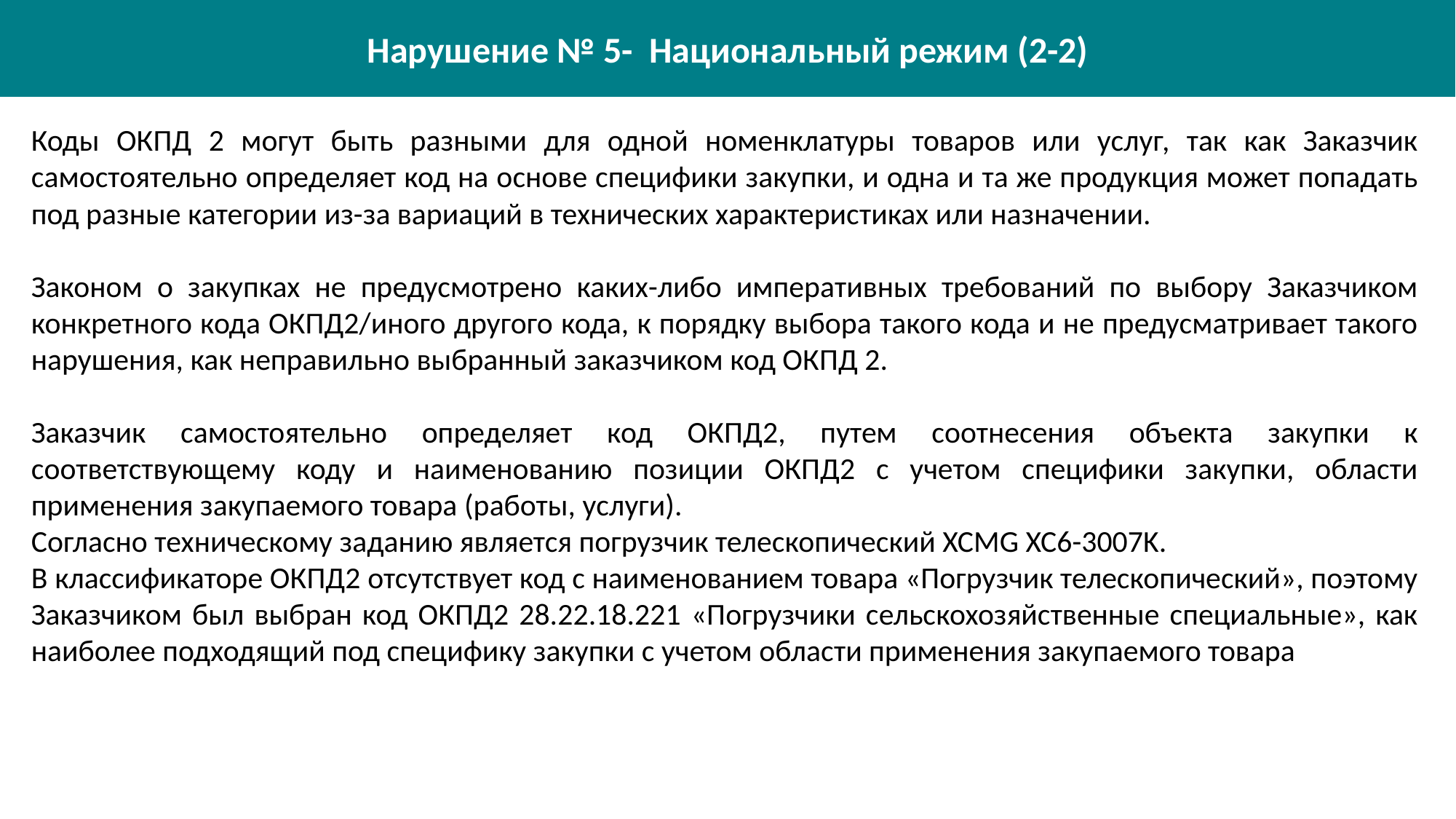

Нарушение № 5-  Национальный режим (2-2)

Коды ОКПД 2 могут быть разными для одной номенклатуры товаров или услуг, так как Заказчик самостоятельно определяет код на основе специфики закупки, и одна и та же продукция может попадать под разные категории из-за вариаций в технических характеристиках или назначении.

Законом о закупках не предусмотрено каких-либо императивных требований по выбору Заказчиком конкретного кода ОКПД2/иного другого кода, к порядку выбора такого кода и не предусматривает такого нарушения, как неправильно выбранный заказчиком код ОКПД 2.

Заказчик самостоятельно определяет код ОКПД2, путем соотнесения объекта закупки к соответствующему коду и наименованию позиции ОКПД2 с учетом специфики закупки, области применения закупаемого товара (работы, услуги).
Согласно техническому заданию является погрузчик телескопический XCMG XC6-3007K.
В классификаторе ОКПД2 отсутствует код с наименованием товара «Погрузчик телескопический», поэтому Заказчиком был выбран код ОКПД2 28.22.18.221 «Погрузчики сельскохозяйственные специальные», как наиболее подходящий под специфику закупки с учетом области применения закупаемого товара